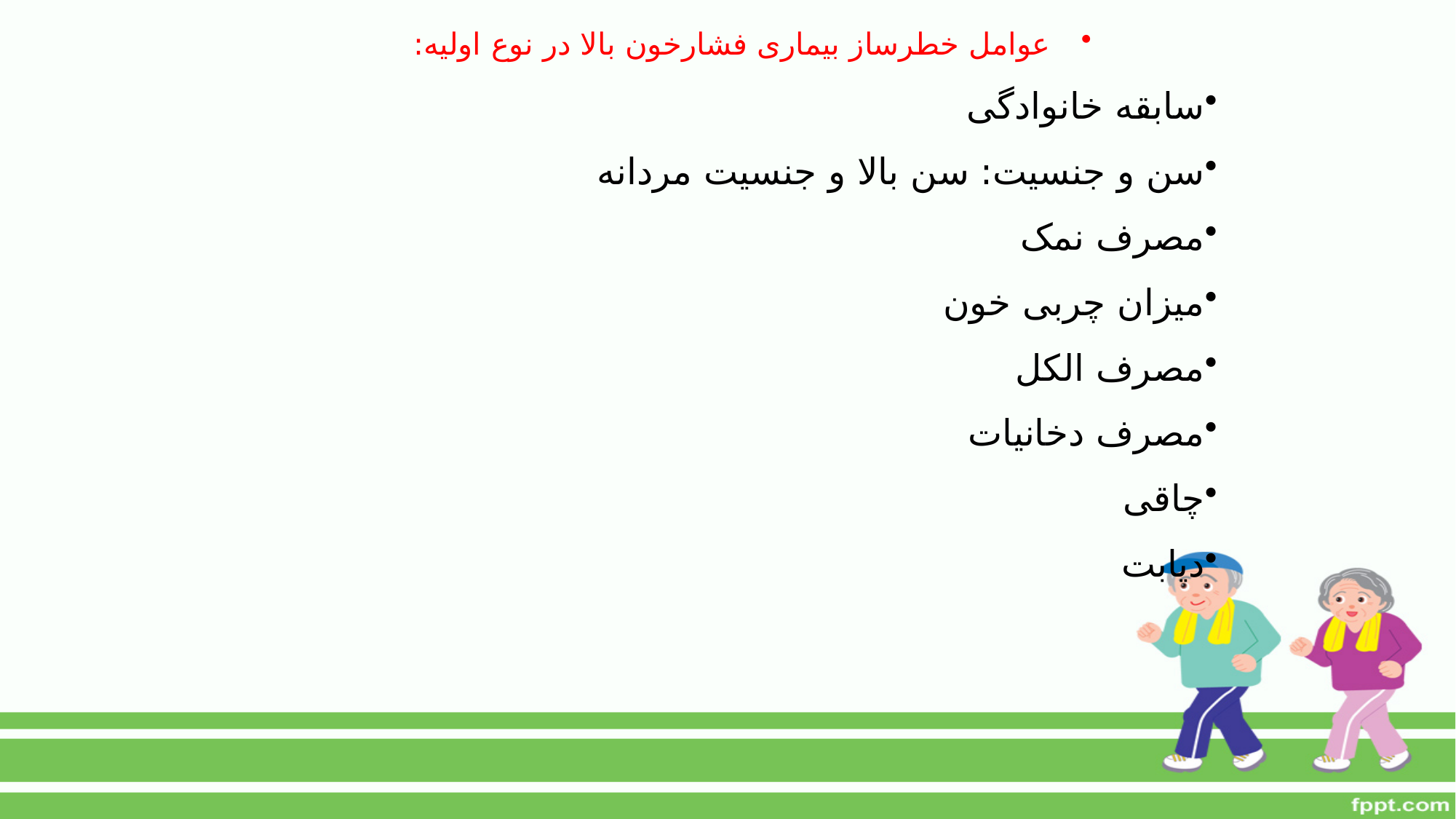

عوامل خطرساز بیماری فشارخون بالا در نوع اولیه:
سابقه خانوادگی
سن و جنسیت: سن بالا و جنسیت مردانه
مصرف نمک
میزان چربی خون
مصرف الکل
مصرف دخانیات
چاقی
دیابت